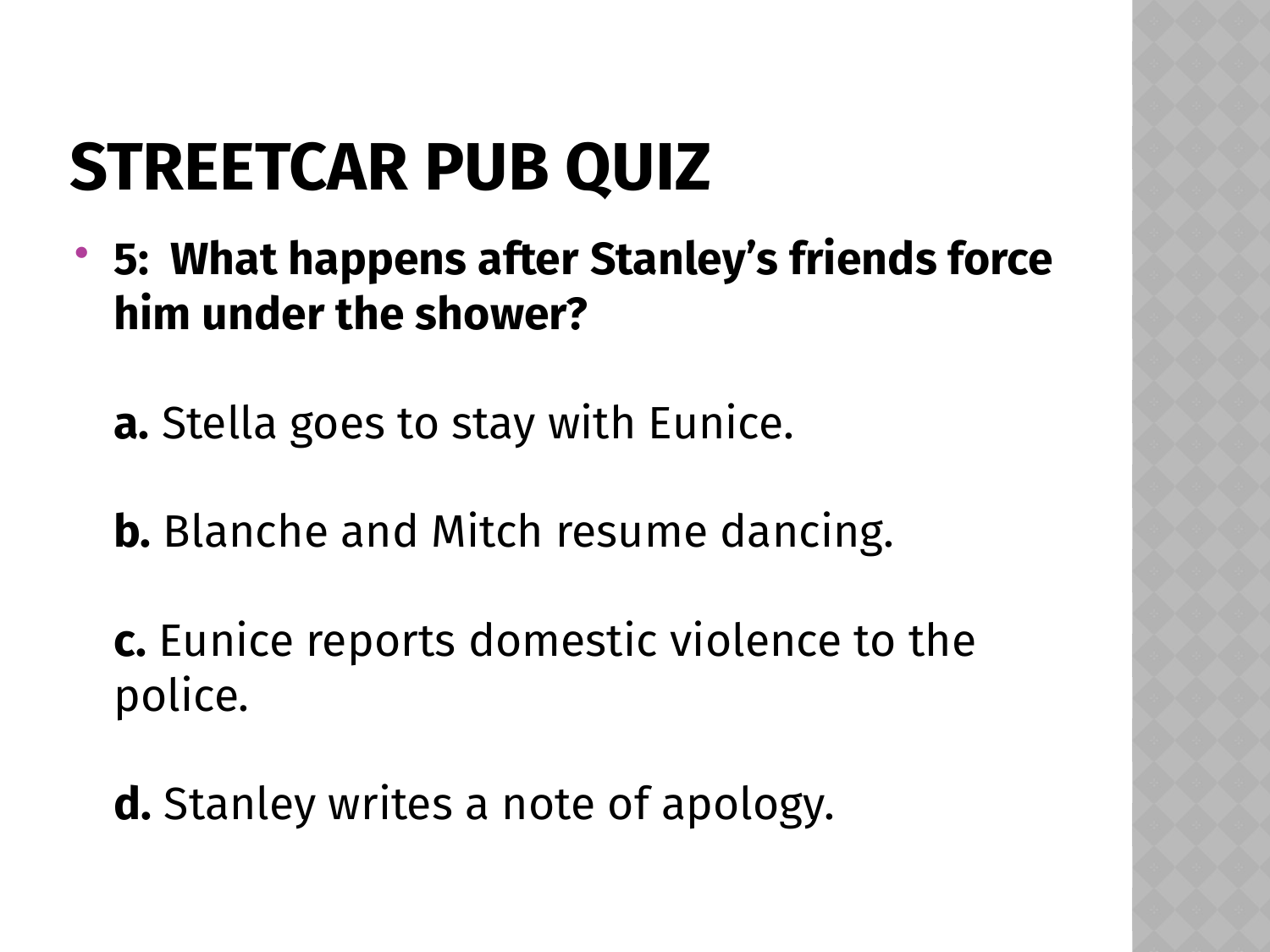

# Streetcar pub quiz
5:  What happens after Stanley’s friends force him under the shower?
a. Stella goes to stay with Eunice.
b. Blanche and Mitch resume dancing.
c. Eunice reports domestic violence to the police.
d. Stanley writes a note of apology.